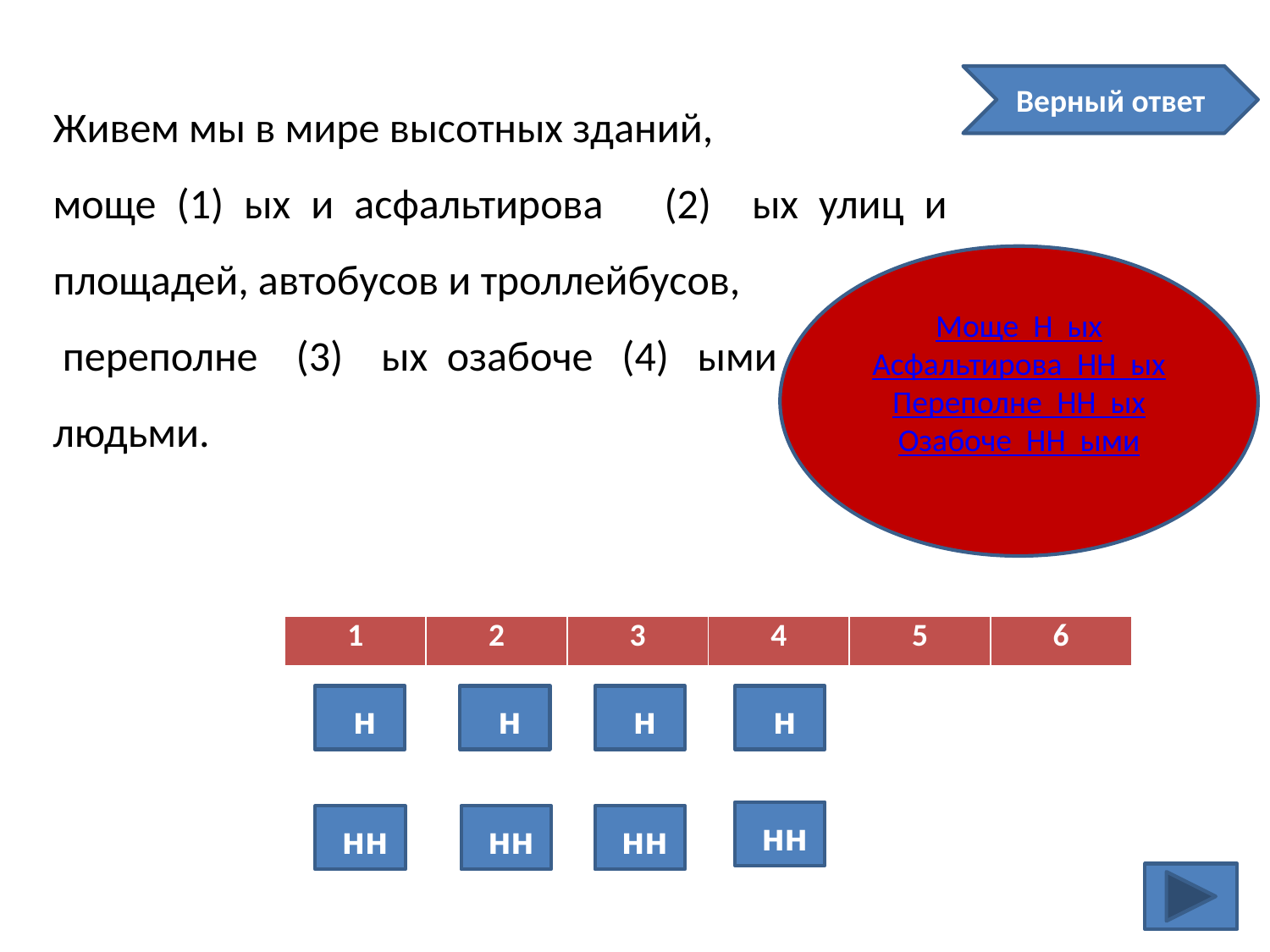

Верный ответ
Живем мы в мире высотных зданий,
моще (1) ых и асфальтирова   (2)  ых улиц и площадей, автобусов и троллейбусов,
 переполне    (3)    ых  озабоче   (4)   ыми
людьми.
Моще  Н  ых
Асфальтирова  НН  ых
Переполне  НН  ых
Озабоче  НН  ыми

| 1 | 2 | 3 | 4 | 5 | 6 |
| --- | --- | --- | --- | --- | --- |
 н
 н
 н
 н
 нн
 нн
 нн
 нн